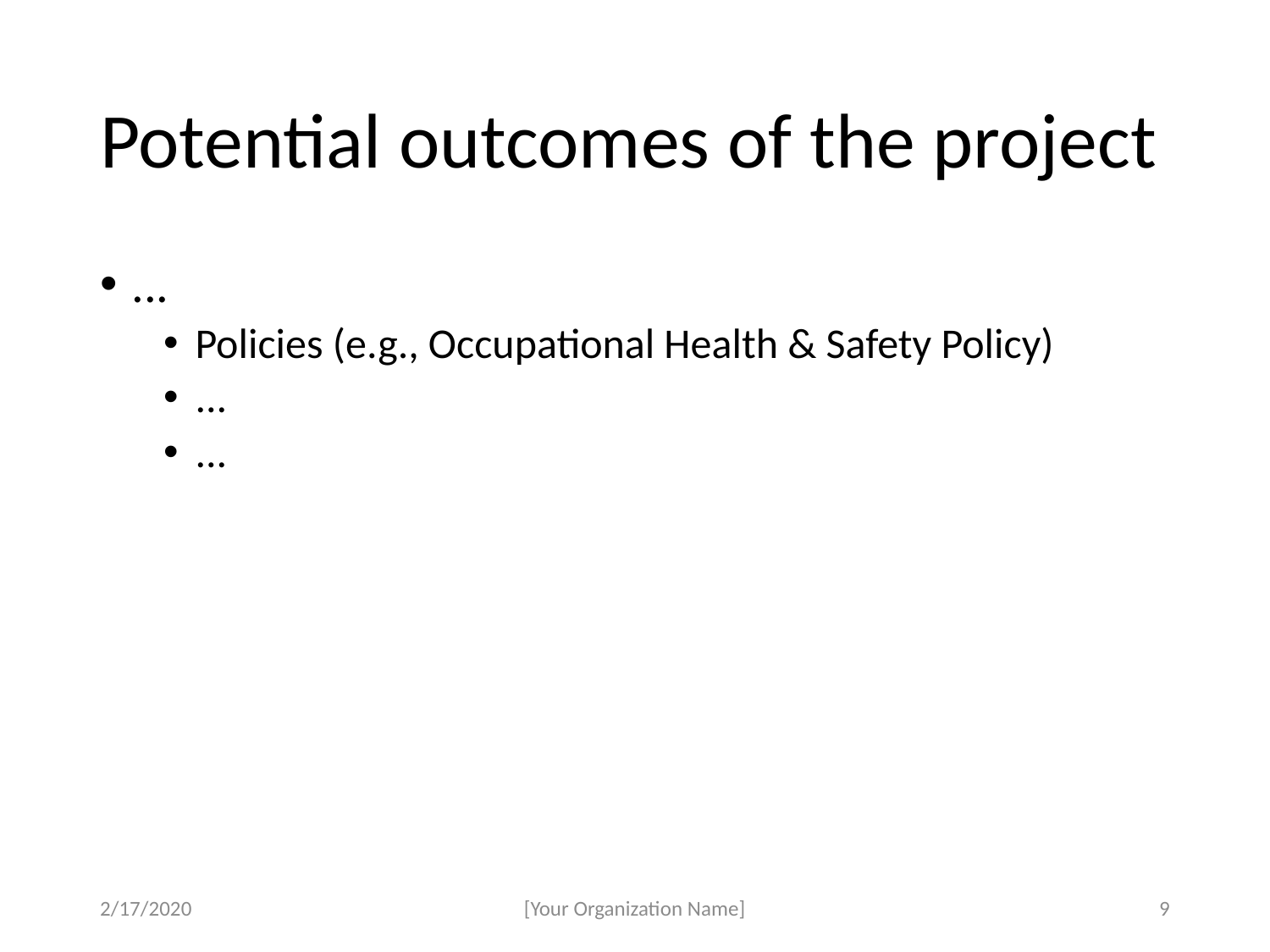

# Potential outcomes of the project
...
Policies (e.g., Occupational Health & Safety Policy)
...
...
2/17/2020
[Your Organization Name]
9